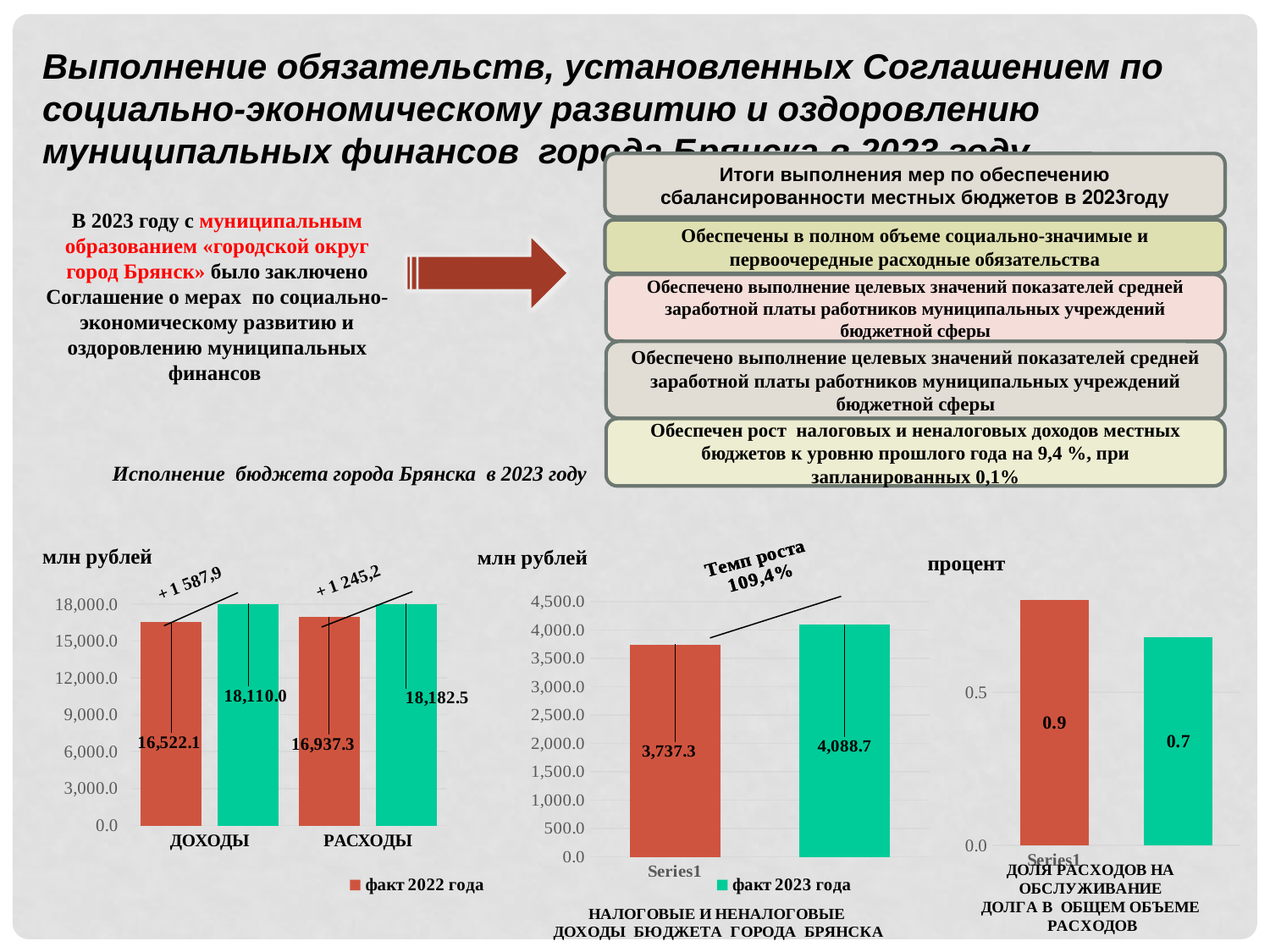

Выполнение обязательств, установленных Соглашением по  социально-экономическому развитию и оздоровлению муниципальных финансов  города Брянска в 2023 году

Итоги выполнения мер по обеспечению сбалансированности местных бюджетов в 2023году
В 2023 году с муниципальным образованием «городской округ город Брянск» было заключено Соглашение о мерах  по социально-экономическому развитию и оздоровлению муниципальных финансов
Обеспечены в полном объеме социально-значимые и первоочередные расходные обязательства

Обеспечено выполнение целевых значений показателей средней заработной платы работников муниципальных учреждений бюджетной сферы
Обеспечено выполнение целевых значений показателей средней заработной платы работников муниципальных учреждений бюджетной сферы
Обеспечен рост  налоговых и неналоговых доходов местных бюджетов к уровню прошлого года на 9,4 %, при запланированных 0,1%
Исполнение  бюджета города Брянска  в 2023 году

### Chart

| Category | Ряд 1 |
|---|---|
|  | 3737.3 |
|  | 4088.7 |

### Chart

| Category | факт 2022 года | факт 2023 года |
|---|---|---|
| ДОХОДЫ | 16522.1 | 18110.0 |
| РАСХОДЫ | 16937.3 | 18182.5 |

### Chart

| Category | Дефицит (-)/Профицит (+) |
|---|---|
|  | 0.94 |
|  | 0.68 |